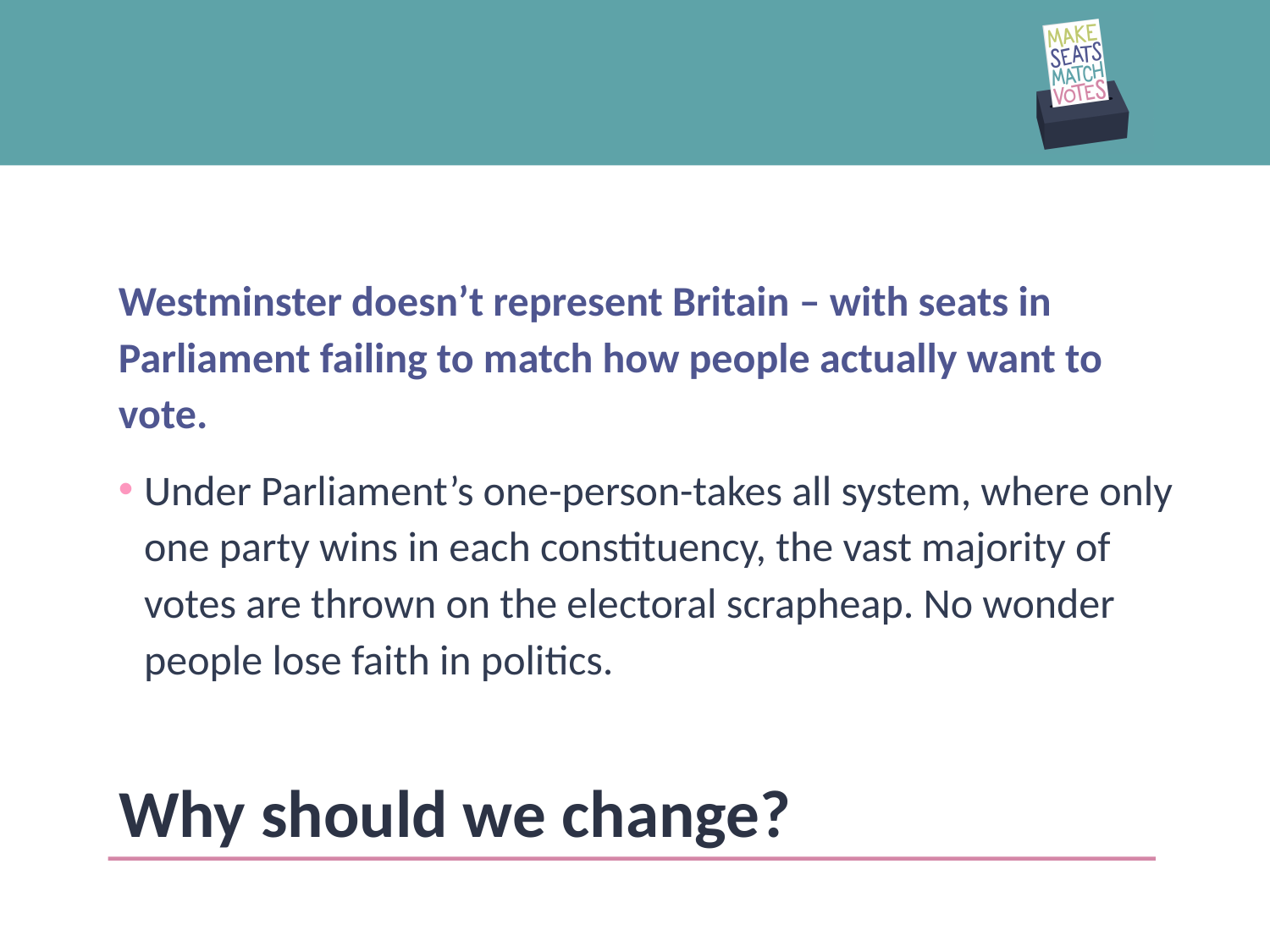

Westminster doesn’t represent Britain – with seats in Parliament failing to match how people actually want to vote.

Under Parliament’s one-person-takes all system, where only one party wins in each constituency, the vast majority of votes are thrown on the electoral scrapheap. No wonder people lose faith in politics.

# Why should we change?